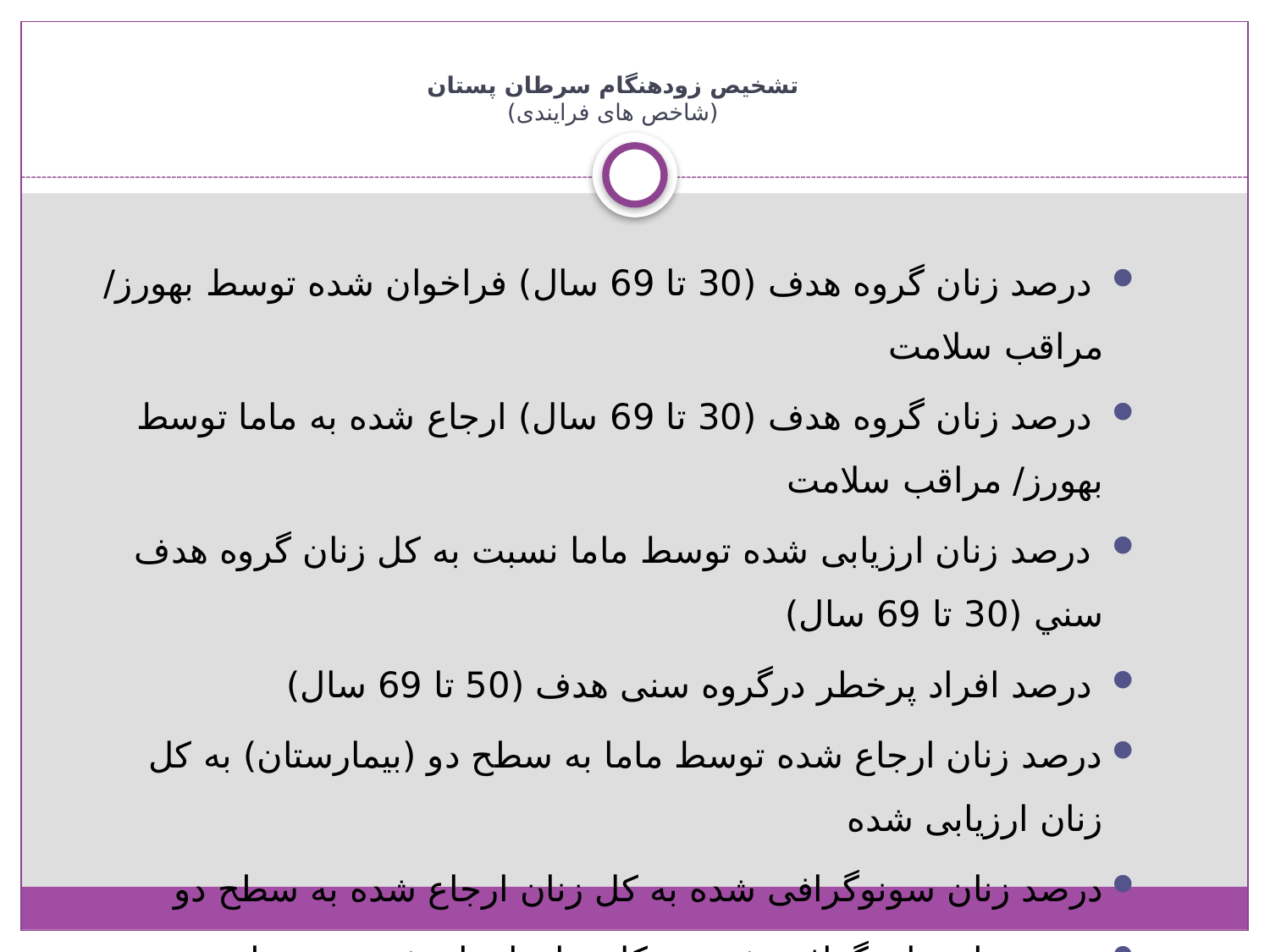

# تشخیص زودهنگام سرطان پستان (شاخص های فرایندی)
 درصد زنان گروه هدف (30 تا 69 سال) فراخوان شده توسط بهورز/ مراقب سلامت
 درصد زنان گروه هدف (30 تا 69 سال) ارجاع شده به ماما توسط بهورز/ مراقب سلامت
 درصد زنان ارزیابی شده توسط ماما نسبت به کل زنان گروه هدف سني (30 تا 69 سال)
 درصد افراد پرخطر درگروه سنی هدف (50 تا 69 سال)
درصد زنان ارجاع شده توسط ماما به سطح دو (بیمارستان) به کل زنان ارزیابی شده
درصد زنان سونوگرافی شده به کل زنان ارجاع شده به سطح دو
درصد زنان ماموگرافی شده به کل زنان ارجاع شده به سطح دو
درصد زنان بیوپسی شده (بافت پستان) به کل زنان ارجاع شده به سطح دو
تعداد سرطان پستان شناسایی شده